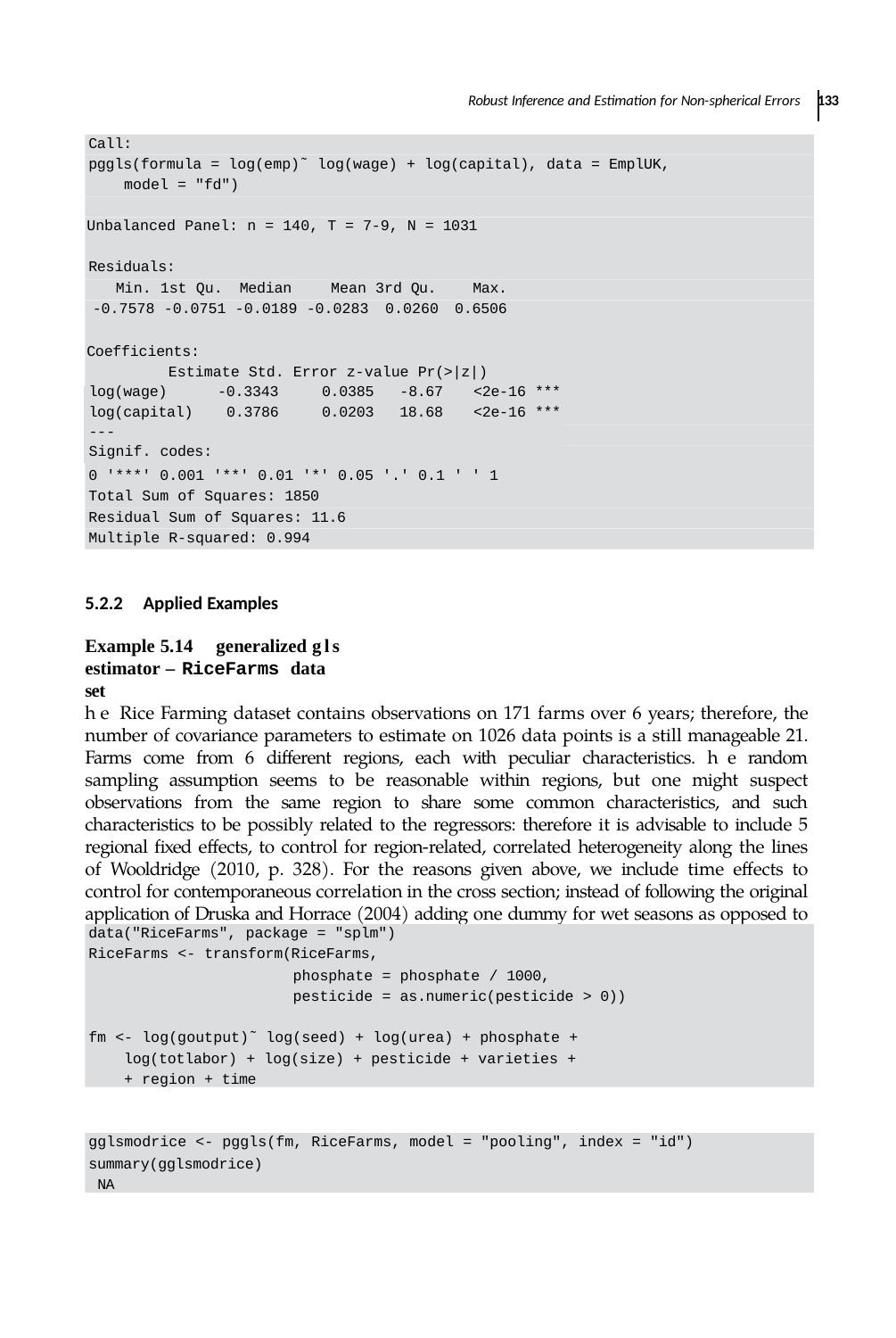

Robust Inference and Estimation for Non-spherical Errors  133

Call:
pggls(formula = log(emp) ̃ log(wage) + log(capital), data = EmplUK, model = "fd")
Unbalanced Panel: n = 140, T = 7-9, N = 1031 Residuals:
Min. 1st Qu. Median	Mean 3rd Qu.	Max.
-0.7578 -0.0751 -0.0189 -0.0283 0.0260 0.6506

Coefficients:
Estimate Std. Error z-value Pr(>|z|)

| log(wage) -0.3343 | 0.0385 | -8.67 | <2e-16 \*\*\* |
| --- | --- | --- | --- |
| log(capital) 0.3786 --- Signif. codes: | 0.0203 | 18.68 | <2e-16 \*\*\* |
0 '***' 0.001 '**' 0.01 '*' 0.05 '.' 0.1 ' ' 1
Total Sum of Squares: 1850 Residual Sum of Squares: 11.6 Multiple R-squared: 0.994

5.2.2  Applied Examples

Example 5.14  generalized gls estimator – RiceFarms data set
he Rice Farming dataset contains observations on 171 farms over 6 years; therefore, the number of covariance parameters to estimate on 1026 data points is a still manageable 21. Farms come from 6 different regions, each with peculiar characteristics. he random sampling assumption seems to be reasonable within regions, but one might suspect observations from the same region to share some common characteristics, and such characteristics to be possibly related to the regressors: therefore it is advisable to include 5 regional ﬁxed effects, to control for region-related, correlated heterogeneity along the lines of Wooldridge (2010, p. 328). For the reasons given above, we include time effects to control for contemporaneous correlation in the cross section; instead of following the original application of Druska and Horrace (2004) adding one dummy for wet seasons as opposed to dry ones, we simply introduce 5 separate time effects.

data("RiceFarms", package = "splm")
RiceFarms <- transform(RiceFarms,
phosphate = phosphate / 1000, pesticide = as.numeric(pesticide > 0))

fm <- log(goutput) ̃ log(seed) + log(urea) + phosphate + log(totlabor) + log(size) + pesticide + varieties +
+ region + time
gglsmodrice <- pggls(fm, RiceFarms, model = "pooling", index = "id")
summary(gglsmodrice) NA